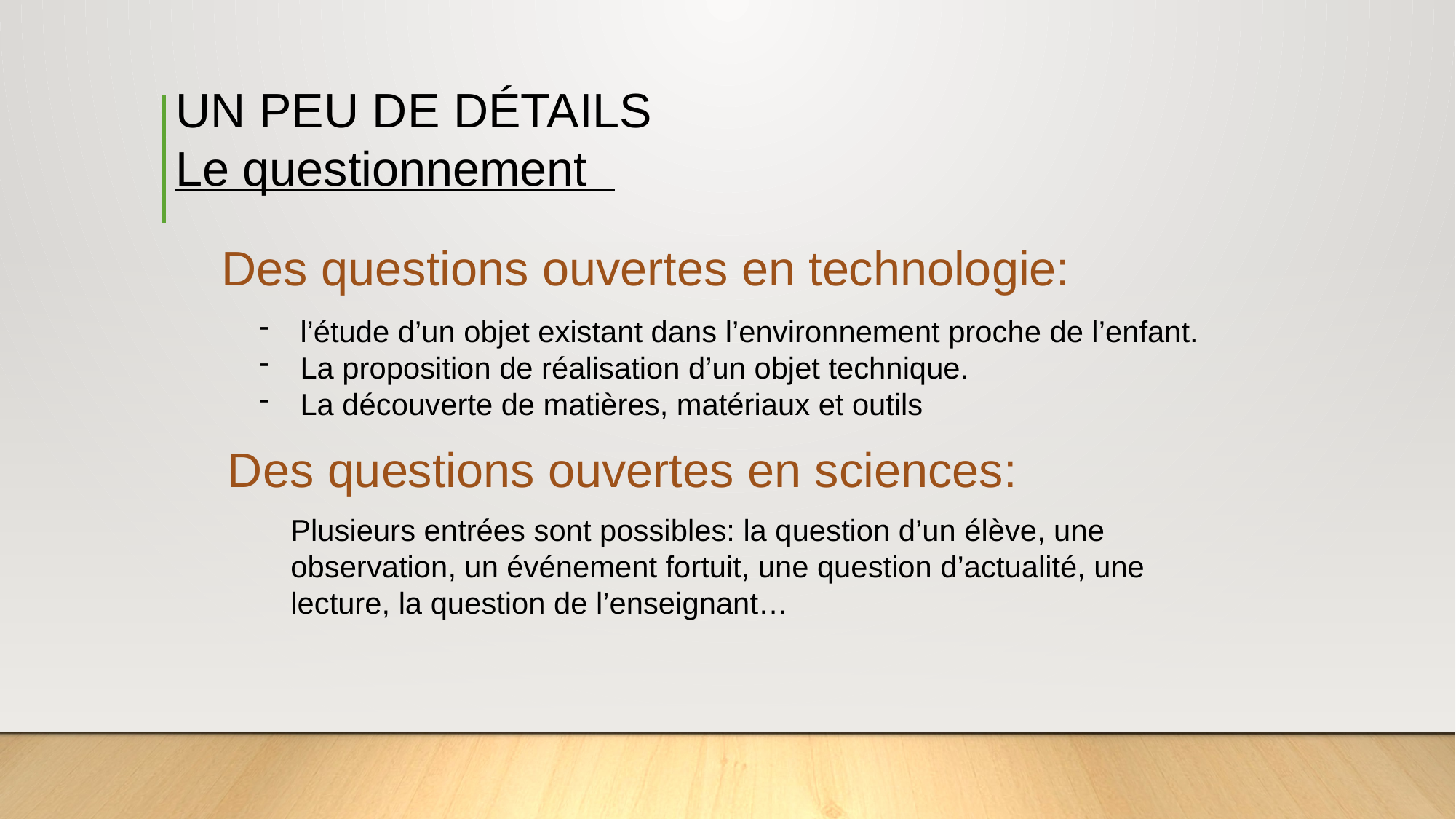

Un peu de détails
Le questionnement
Des questions ouvertes en technologie:
l’étude d’un objet existant dans l’environnement proche de l’enfant.
La proposition de réalisation d’un objet technique.
La découverte de matières, matériaux et outils

Des questions ouvertes en sciences:
Plusieurs entrées sont possibles: la question d’un élève, une observation, un événement fortuit, une question d’actualité, une lecture, la question de l’enseignant…